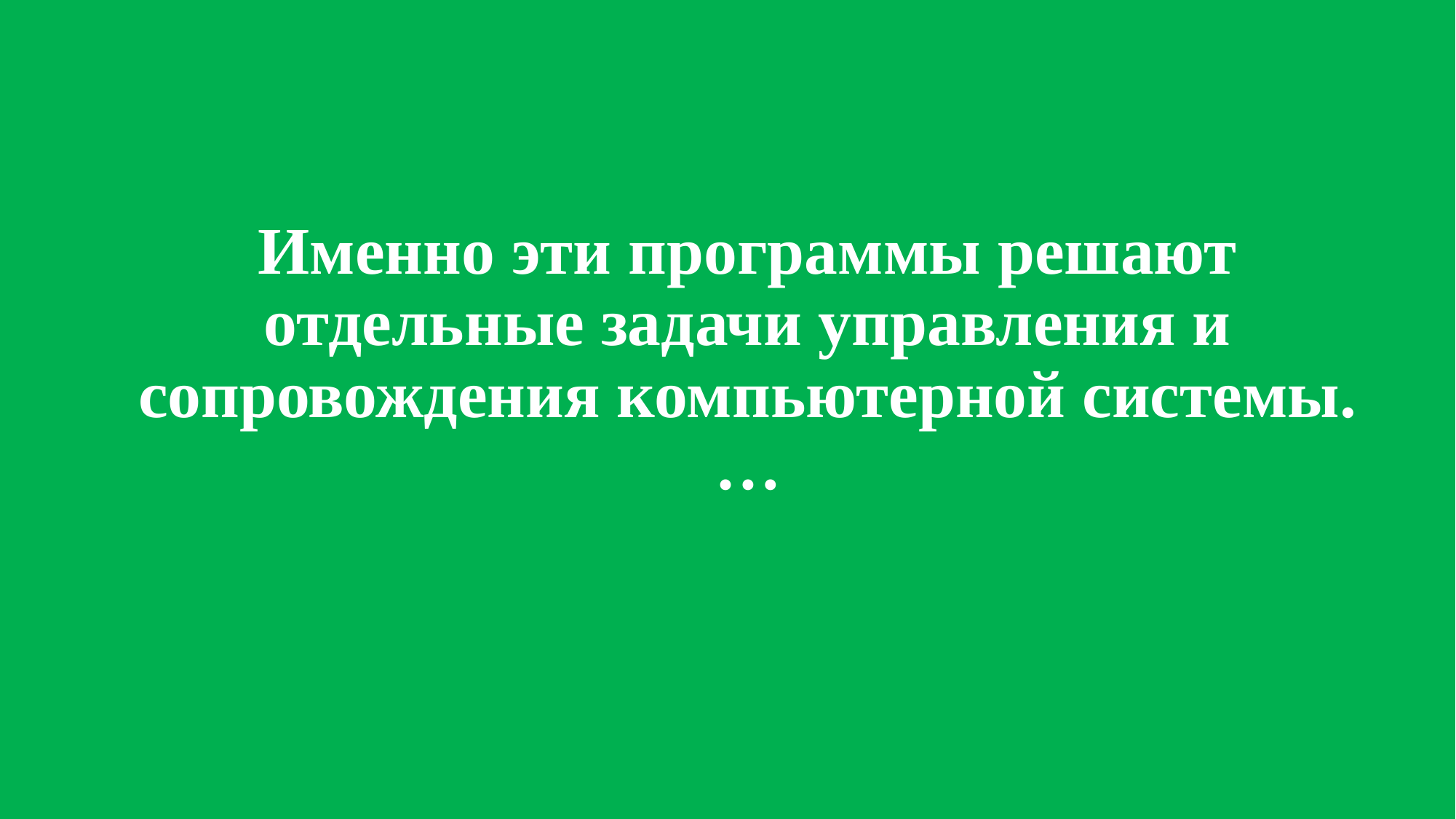

# Именно эти программы решают отдельные задачи управления и сопровождения компьютерной системы. …